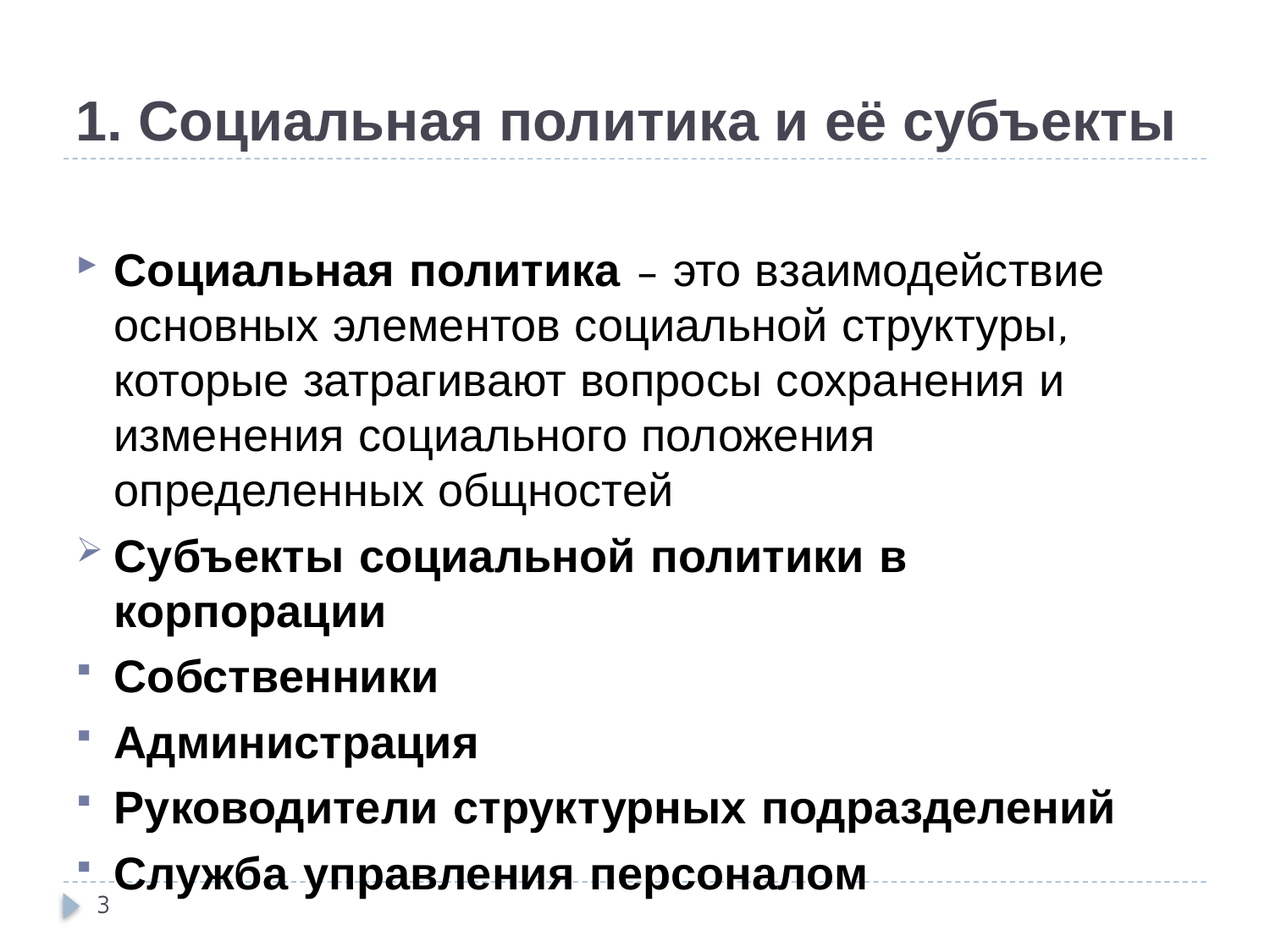

# 1. Социальная политика и её субъекты

Социальная политика – это взаимодействие основных элементов социальной структуры, которые затрагивают вопросы сохранения и изменения социального положения определенных общностей
Субъекты социальной политики в корпорации
Собственники
Администрация
Руководители структурных подразделений
Служба управления персоналом
3